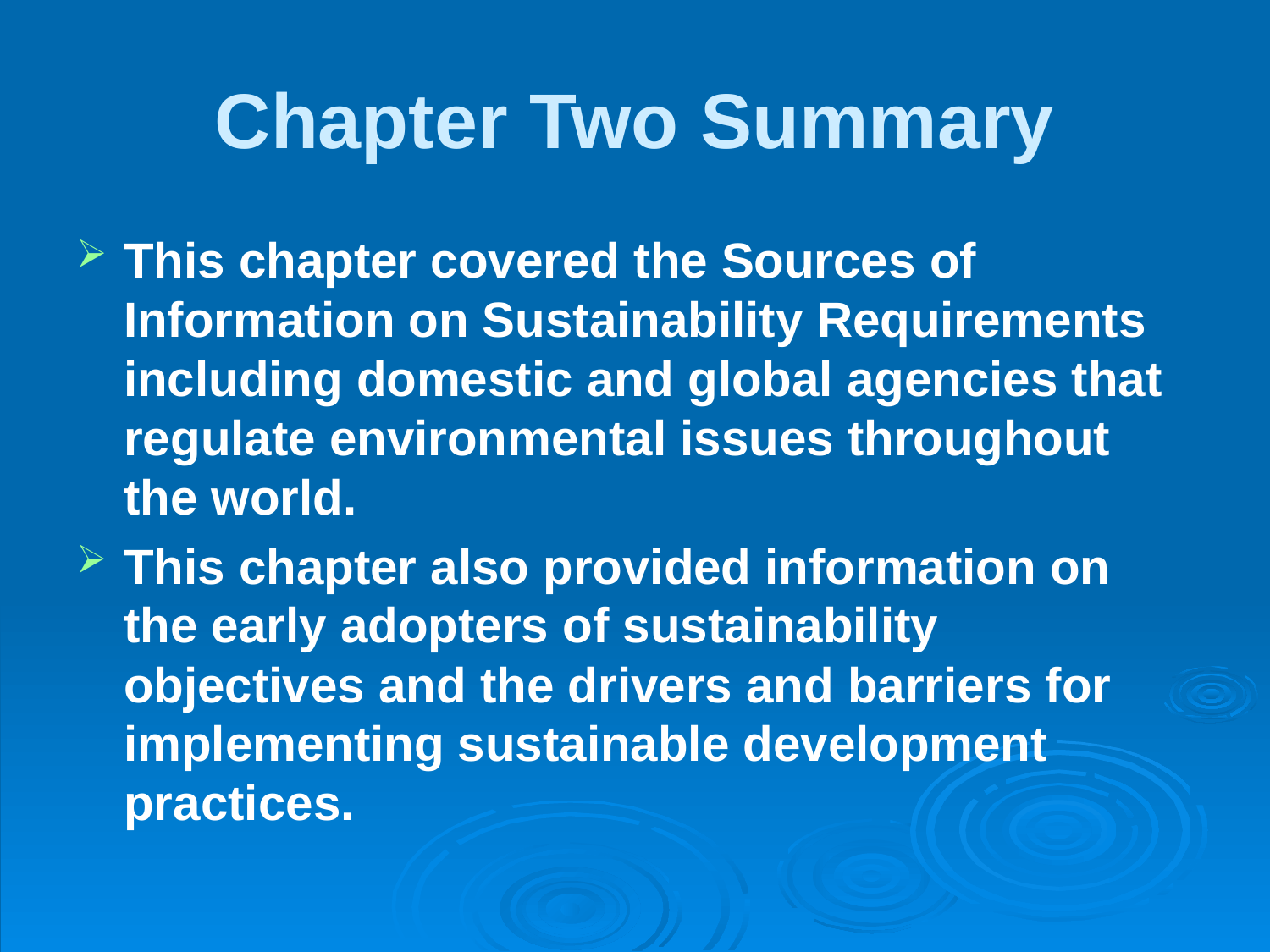

# Chapter Two Summary
This chapter covered the Sources of Information on Sustainability Requirements including domestic and global agencies that regulate environmental issues throughout the world.
This chapter also provided information on the early adopters of sustainability objectives and the drivers and barriers for implementing sustainable development practices.